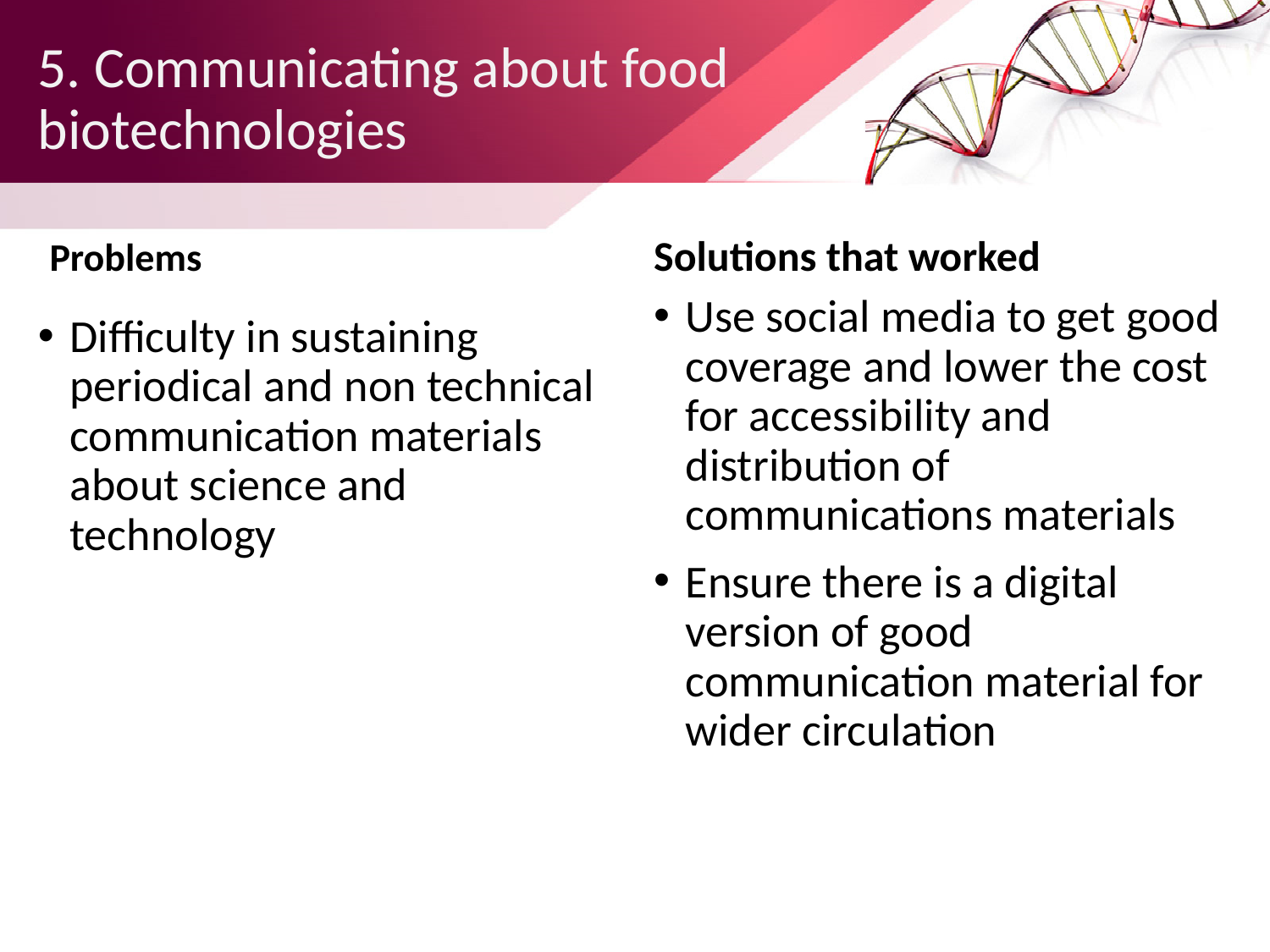

# 5. Communicating about food biotechnologies
Problems
Solutions that worked
Use social media to get good coverage and lower the cost for accessibility and distribution of communications materials
Ensure there is a digital version of good communication material for wider circulation

Difficulty in sustaining periodical and non technical communication materials about science and technology